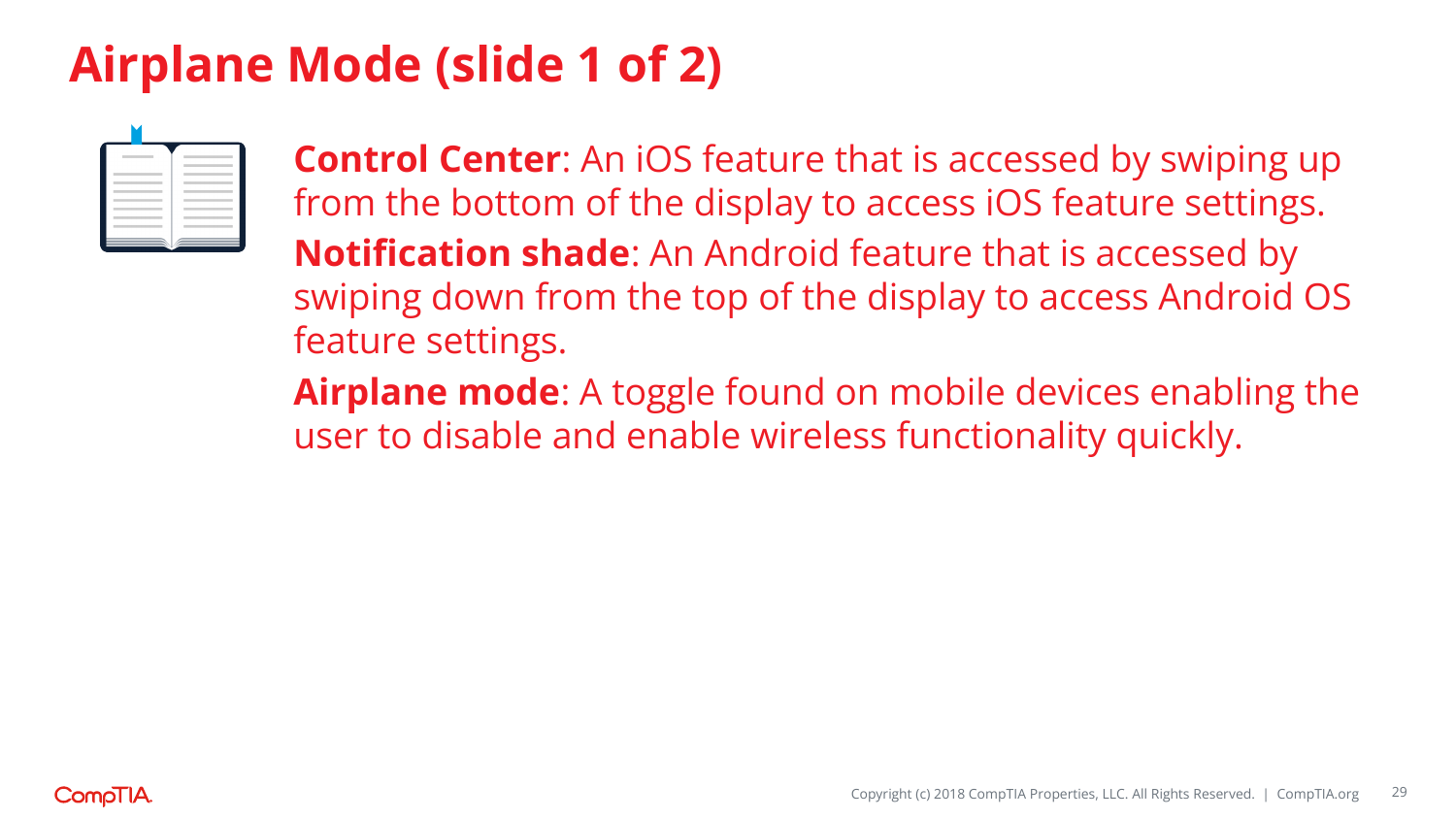

# Airplane Mode (slide 1 of 2)
Control Center: An iOS feature that is accessed by swiping up from the bottom of the display to access iOS feature settings.
Notification shade: An Android feature that is accessed by swiping down from the top of the display to access Android OS feature settings.
Airplane mode: A toggle found on mobile devices enabling the user to disable and enable wireless functionality quickly.
29